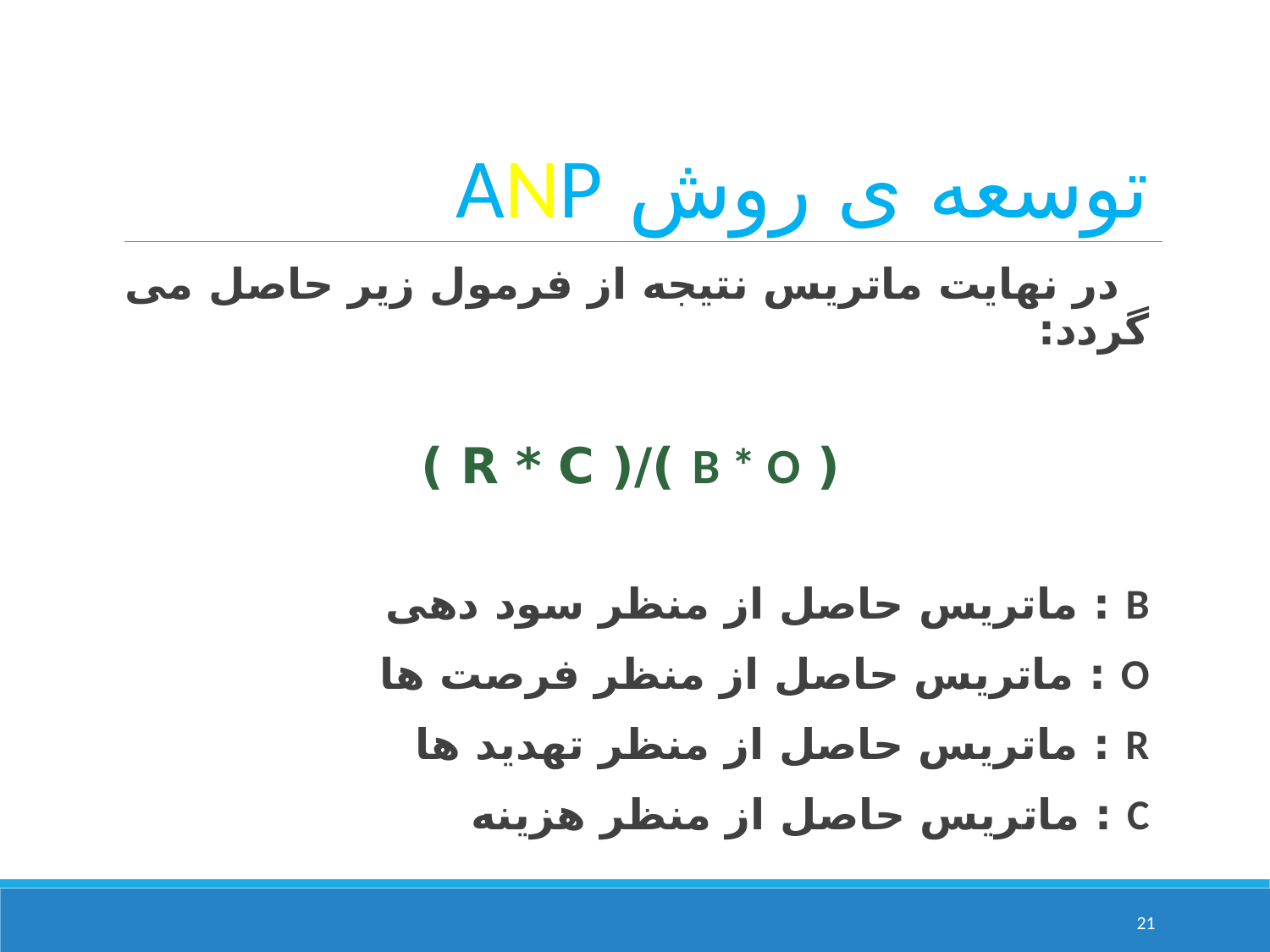

# توسعه ی روش ANP
در نهایت ماتریس نتیجه از فرمول زیر حاصل می گردد:

( B * O )/( R * C )

B : ماتریس حاصل از منظر سود دهی
O : ماتریس حاصل از منظر فرصت ها
R : ماتریس حاصل از منظر تهدید ها
C : ماتریس حاصل از منظر هزینه
21